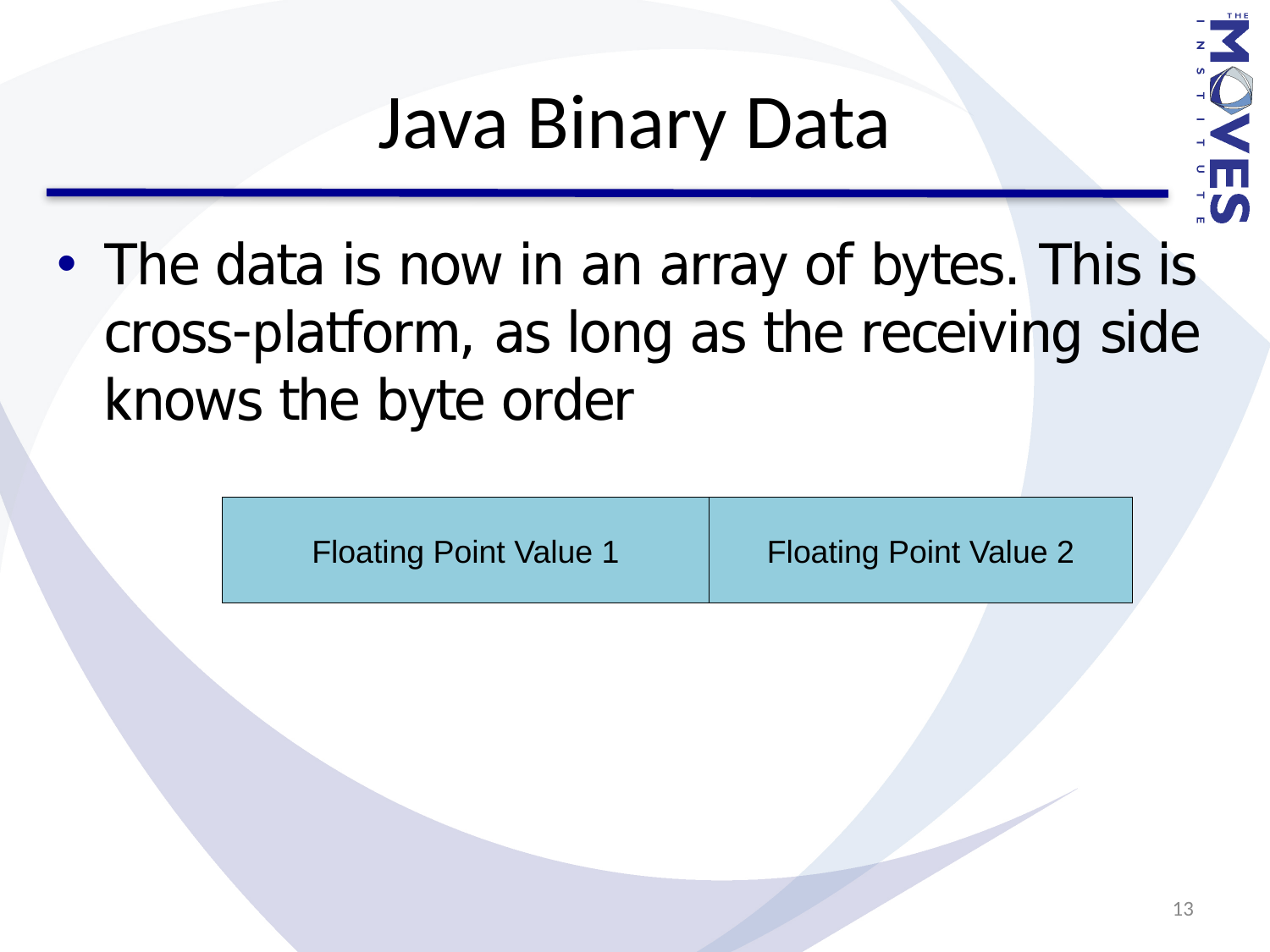

# Java Binary Data
The data is now in an array of bytes. This is cross-platform, as long as the receiving side knows the byte order
Floating Point Value 1
Floating Point Value 2
13